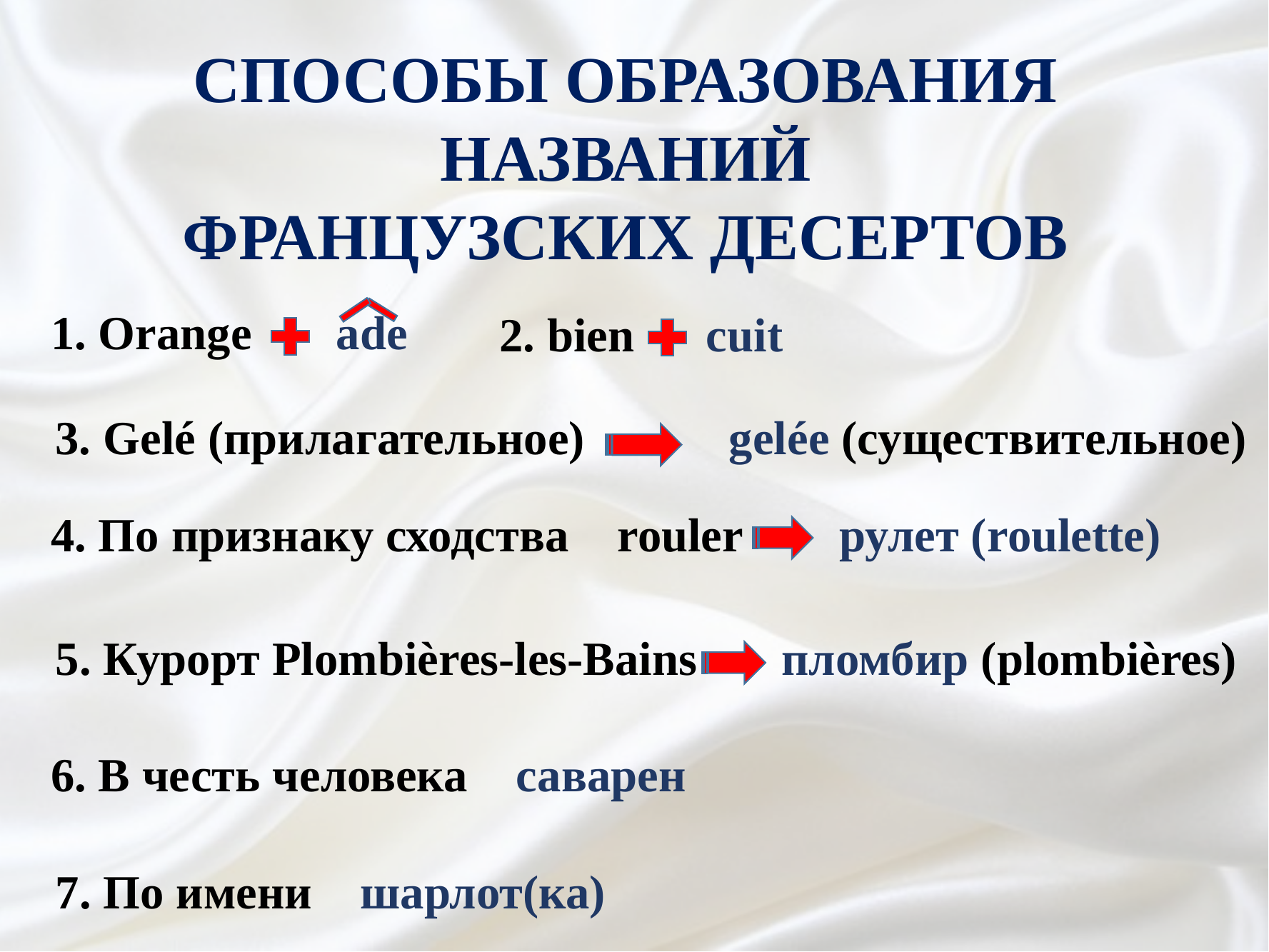

Способы образования названий
французских десертов

1. Orange       ade

2. bien      cuit

3. Gelé (прилагательное)            gelée (существительное)

4. По признаку сходства    rouler        рулет (roulette)

5. Курорт Plombières-les-Bains       пломбир (plombières)

6. В честь человека    саварен
7. По имени    шарлот(ка)